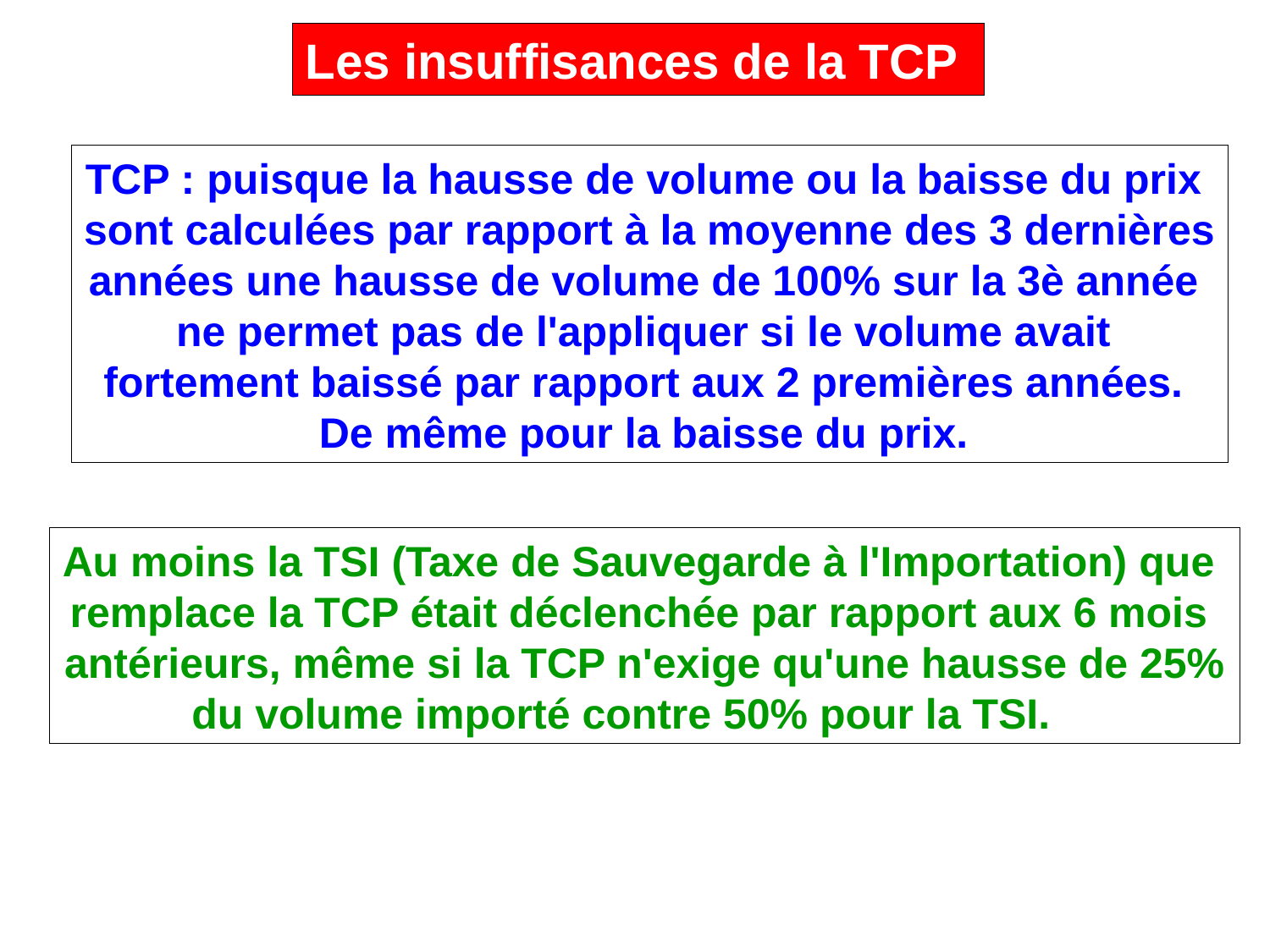

Les insuffisances de la TCP
TCP : puisque la hausse de volume ou la baisse du prix
sont calculées par rapport à la moyenne des 3 dernières
années une hausse de volume de 100% sur la 3è année
ne permet pas de l'appliquer si le volume avait
fortement baissé par rapport aux 2 premières années.
De même pour la baisse du prix.
Au moins la TSI (Taxe de Sauvegarde à l'Importation) que
remplace la TCP était déclenchée par rapport aux 6 mois
antérieurs, même si la TCP n'exige qu'une hausse de 25%
du volume importé contre 50% pour la TSI.